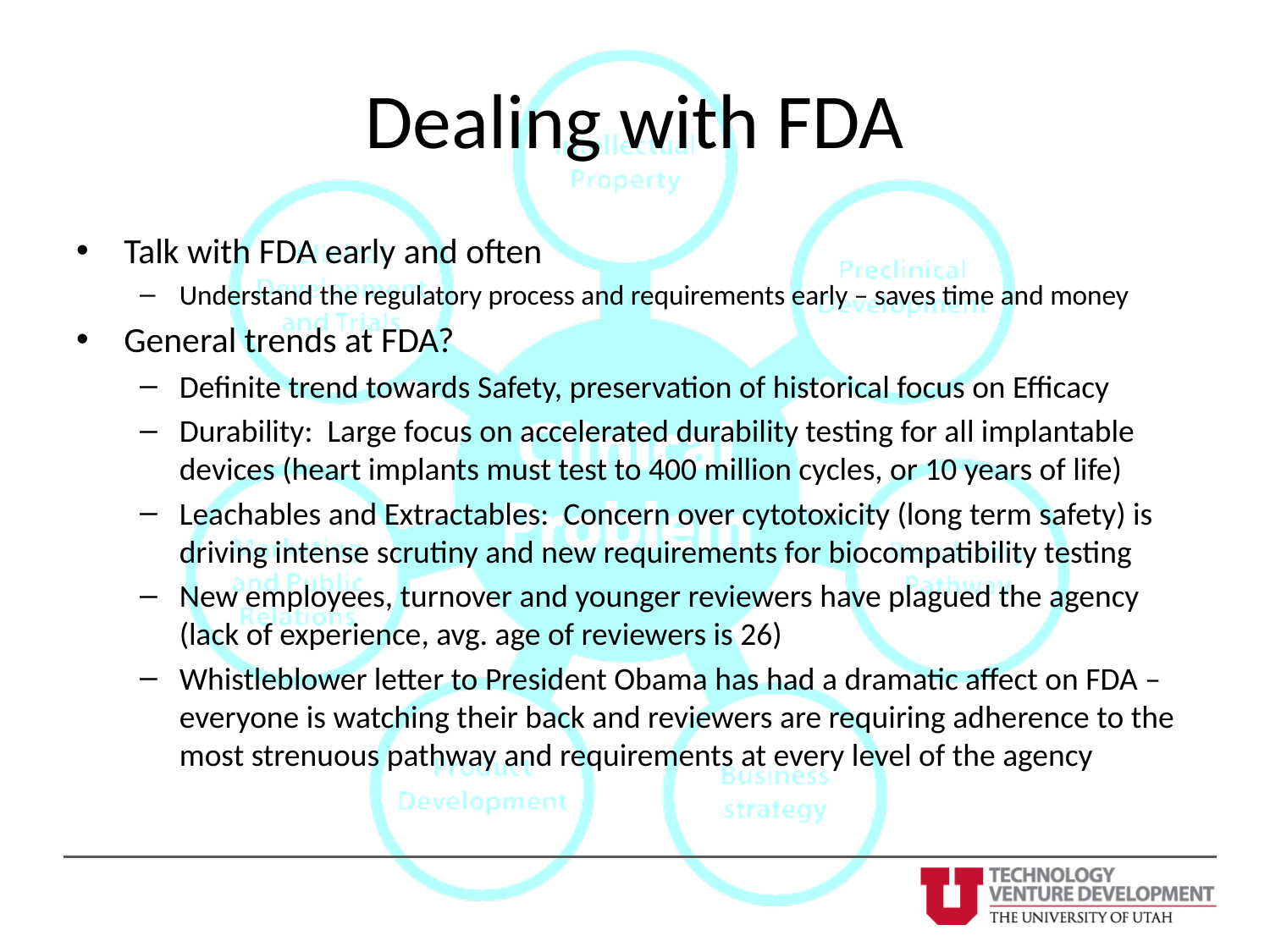

# Dealing with FDA
Talk with FDA early and often
Understand the regulatory process and requirements early – saves time and money
General trends at FDA?
Definite trend towards Safety, preservation of historical focus on Efficacy
Durability:  Large focus on accelerated durability testing for all implantable devices (heart implants must test to 400 million cycles, or 10 years of life)
Leachables and Extractables:  Concern over cytotoxicity (long term safety) is driving intense scrutiny and new requirements for biocompatibility testing
New employees, turnover and younger reviewers have plagued the agency (lack of experience, avg. age of reviewers is 26)
Whistleblower letter to President Obama has had a dramatic affect on FDA – everyone is watching their back and reviewers are requiring adherence to the most strenuous pathway and requirements at every level of the agency